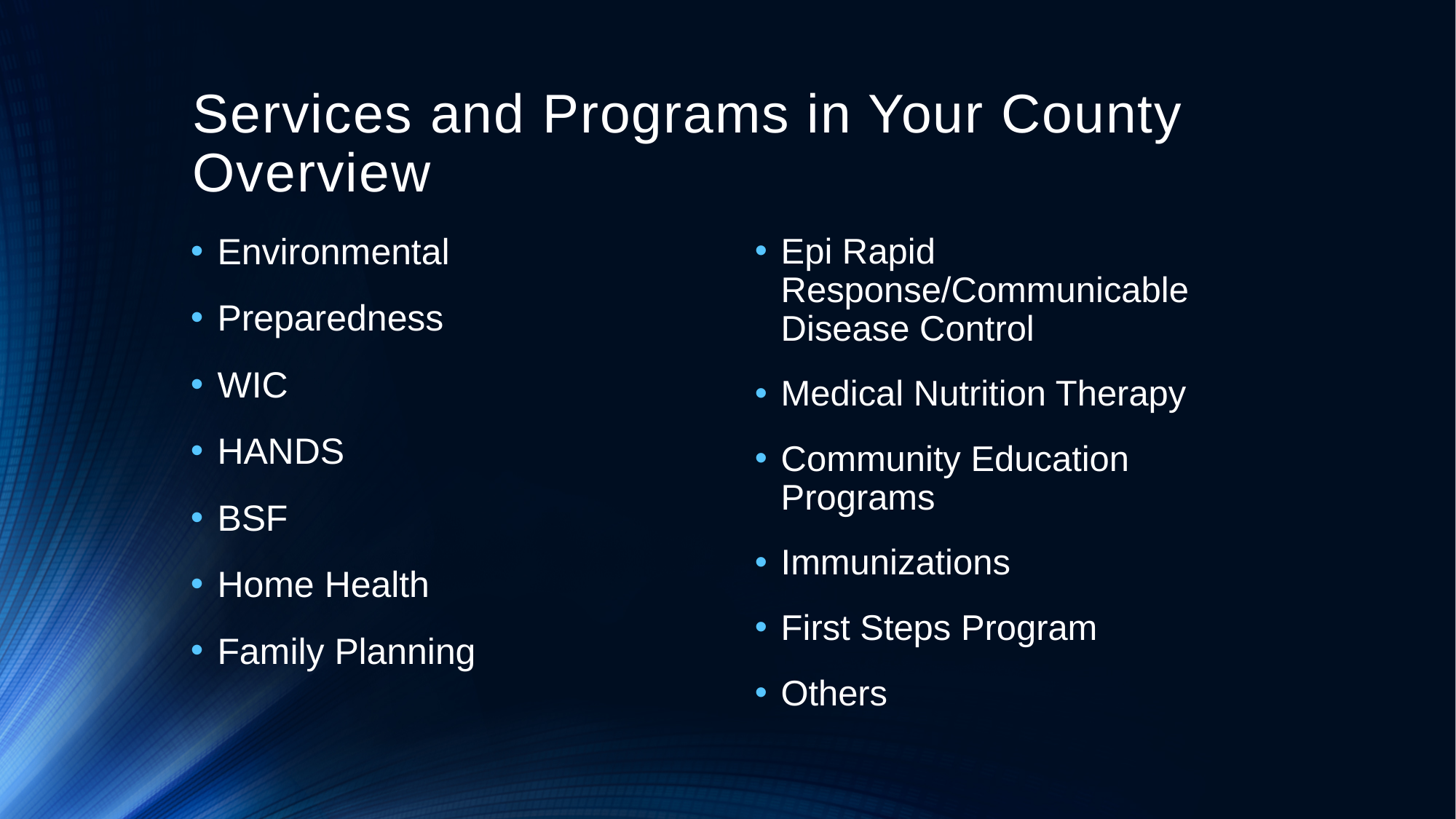

# Services and Programs in Your County Overview
Environmental
Preparedness
WIC
HANDS
BSF
Home Health
Family Planning
Epi Rapid Response/Communicable Disease Control
Medical Nutrition Therapy
Community Education Programs
Immunizations
First Steps Program
Others